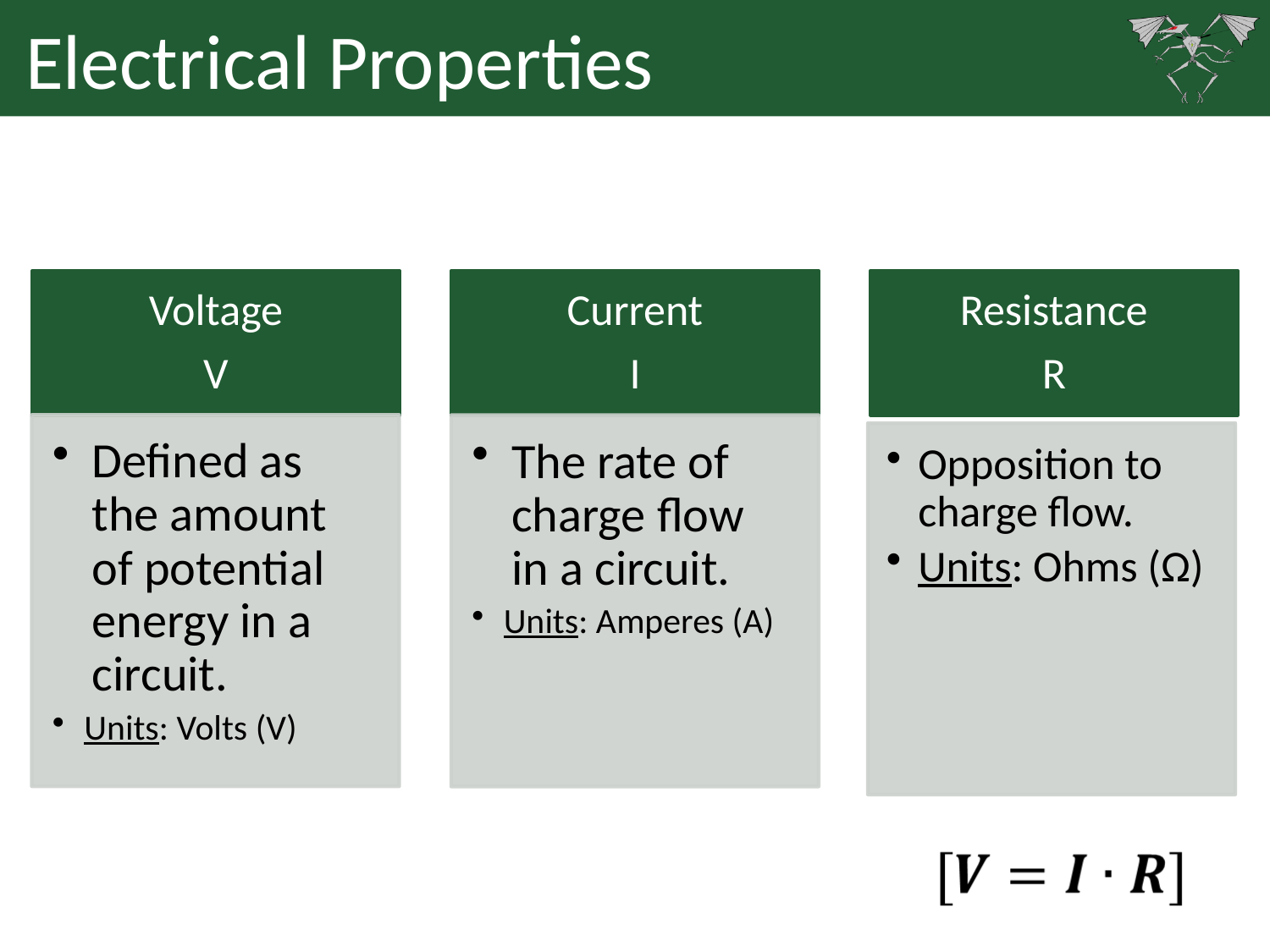

# Electrical Properties

Voltage
V
Defined as the amount of potential energy in a circuit.
Units: Volts (V)
Current
I
The rate of charge flow in a circuit.
Units: Amperes (A)
Resistance
R
Opposition to charge flow.
Units: Ohms (Ω)